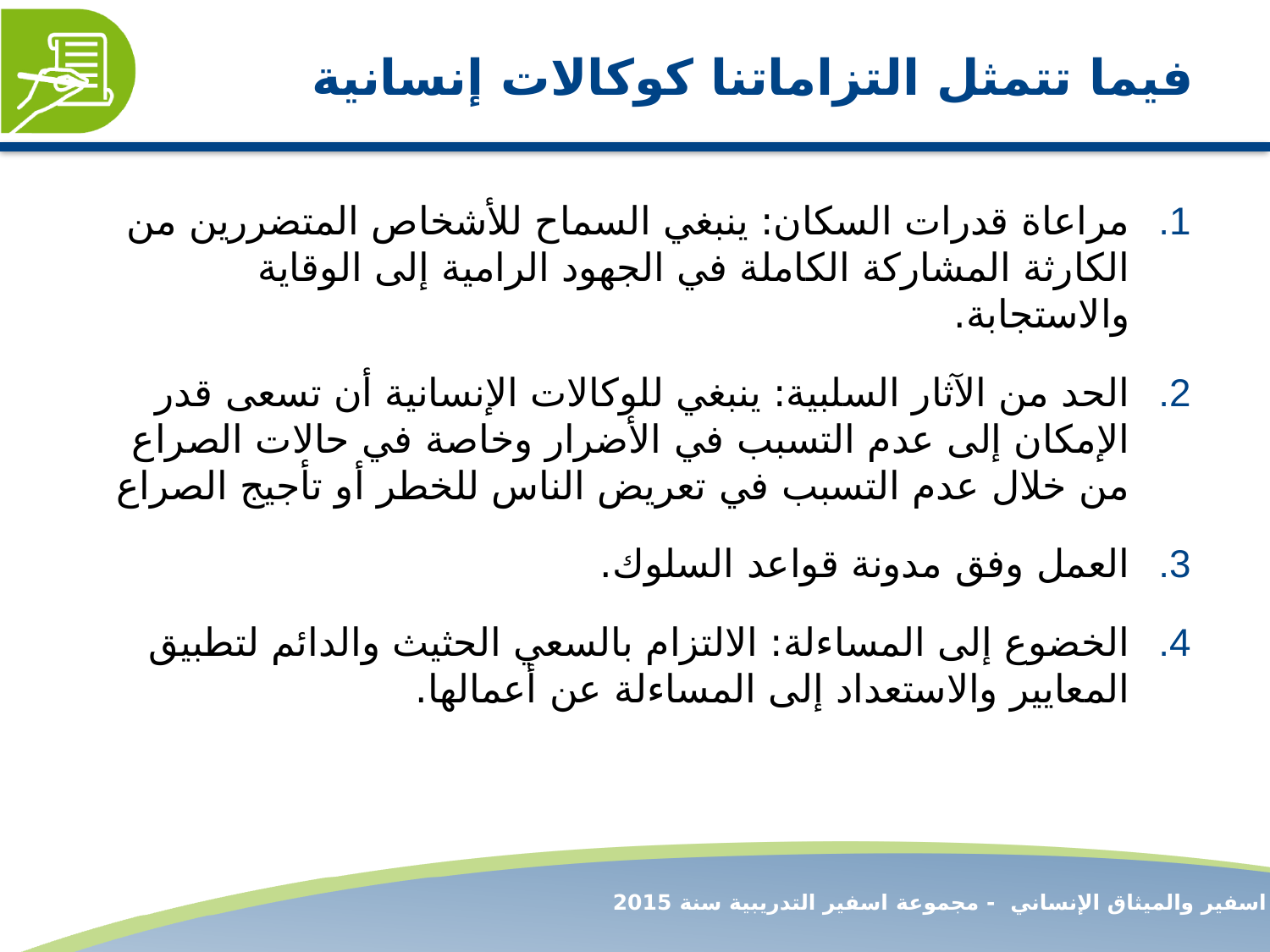

# فيما تتمثل التزاماتنا كوكالات إنسانية
مراعاة قدرات السكان: ينبغي السماح للأشخاص المتضررين من الكارثة المشاركة الكاملة في الجهود الرامية إلى الوقاية والاستجابة.
الحد من الآثار السلبية: ينبغي للوكالات الإنسانية أن تسعى قدر الإمكان إلى عدم التسبب في الأضرار وخاصة في حالات الصراع من خلال عدم التسبب في تعريض الناس للخطر أو تأجيج الصراع
العمل وفق مدونة قواعد السلوك.
الخضوع إلى المساءلة: الالتزام بالسعي الحثيث والدائم لتطبيق المعايير والاستعداد إلى المساءلة عن أعمالها.
الجزء "أ"9 - اسفير والميثاق الإنساني  - مجموعة اسفير التدريبية سنة 2015